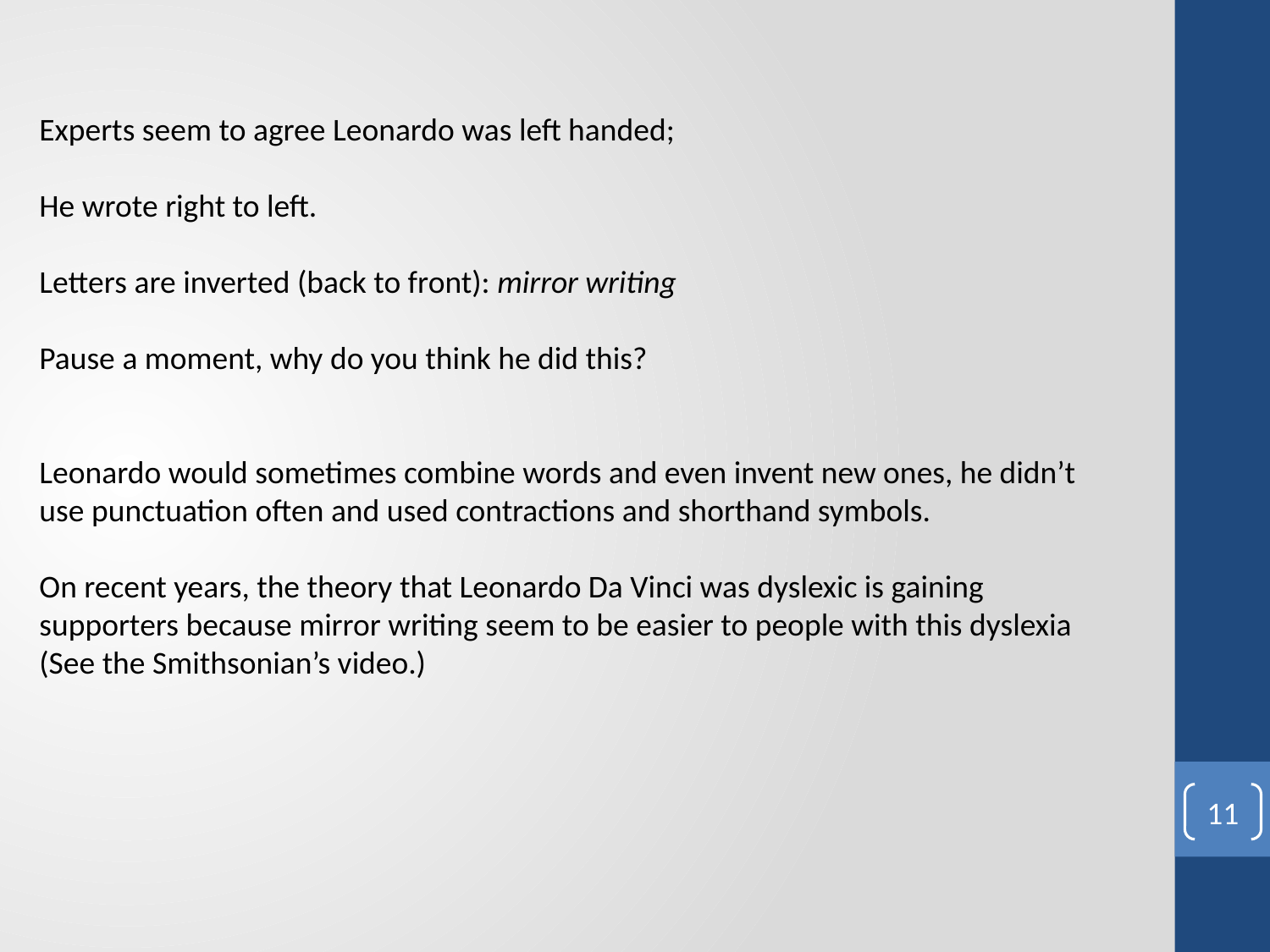

Experts seem to agree Leonardo was left handed;

He wrote right to left.

Letters are inverted (back to front): mirror writing

Pause a moment, why do you think he did this?

Leonardo would sometimes combine words and even invent new ones, he didn’t use punctuation often and used contractions and shorthand symbols.

On recent years, the theory that Leonardo Da Vinci was dyslexic is gaining supporters because mirror writing seem to be easier to people with this dyslexia (See the Smithsonian’s video.)
11